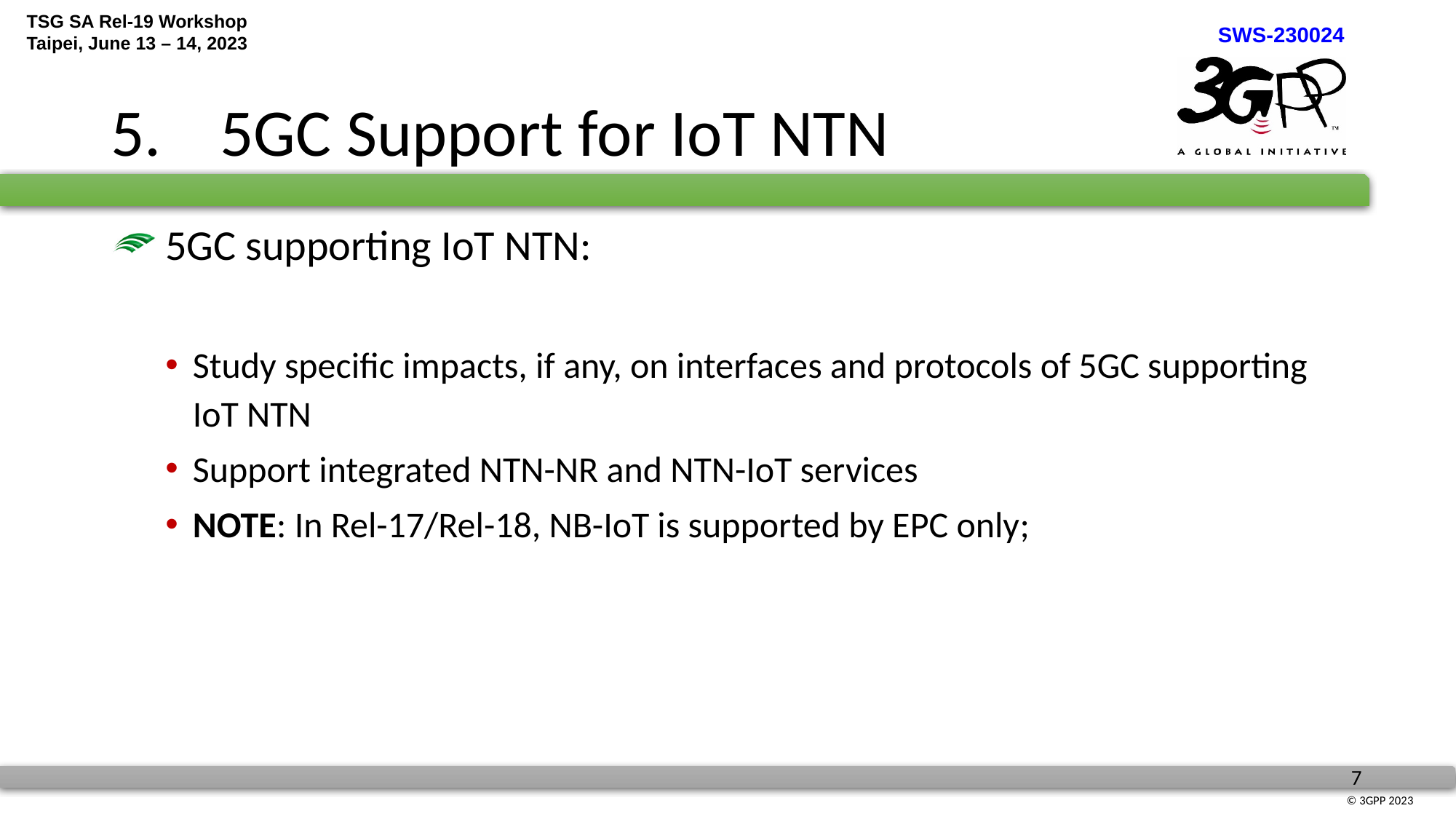

# 5.	5GC Support for IoT NTN
 5GC supporting IoT NTN:

Study specific impacts, if any, on interfaces and protocols of 5GC supporting IoT NTN
Support integrated NTN-NR and NTN-IoT services
NOTE: In Rel-17/Rel-18, NB-IoT is supported by EPC only;